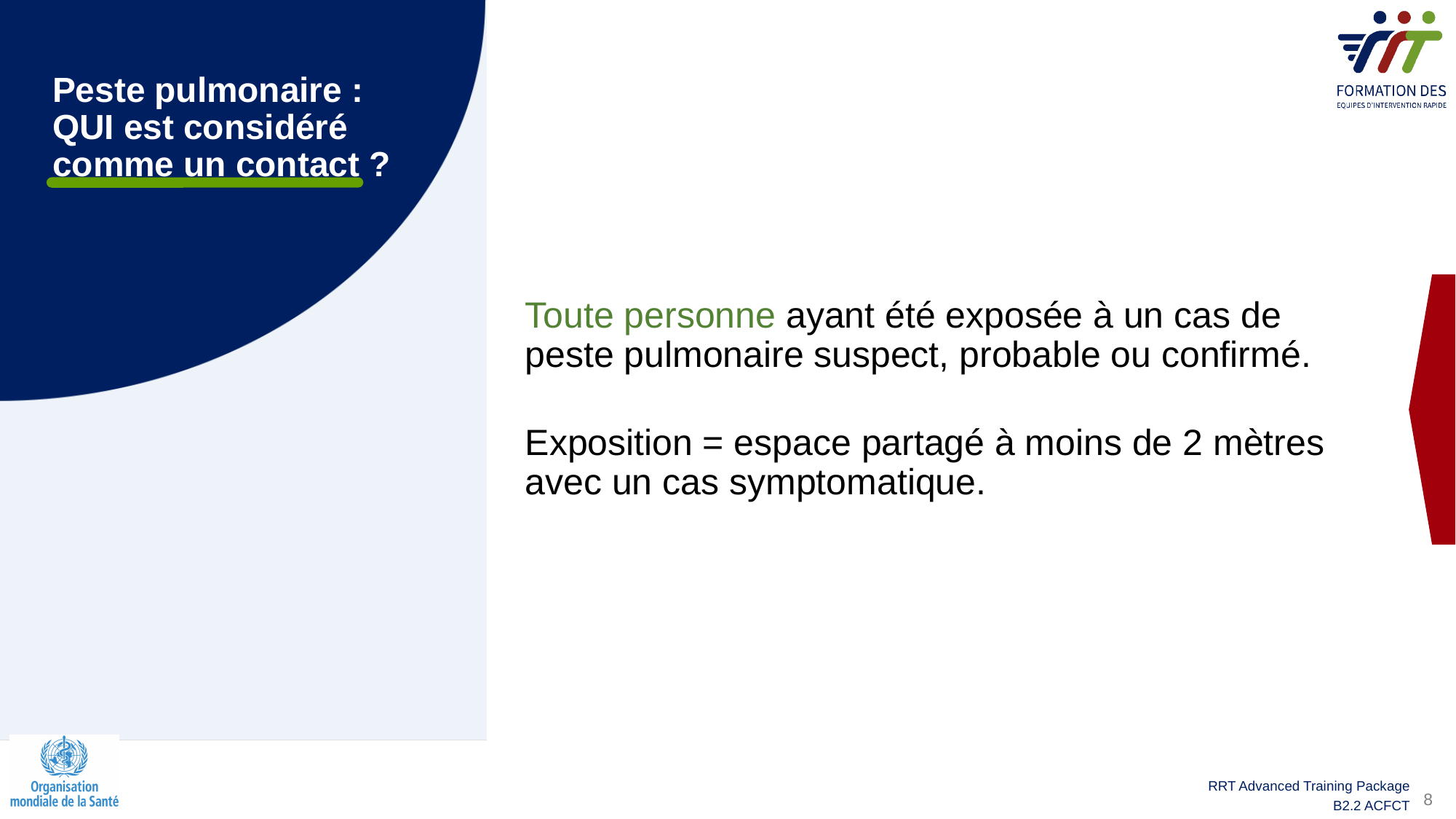

# Peste pulmonaire : QUI est considéré comme un contact ?

Toute personne ayant été exposée à un cas de peste pulmonaire suspect, probable ou confirmé.

Exposition = espace partagé à moins de 2 mètres avec un cas symptomatique.